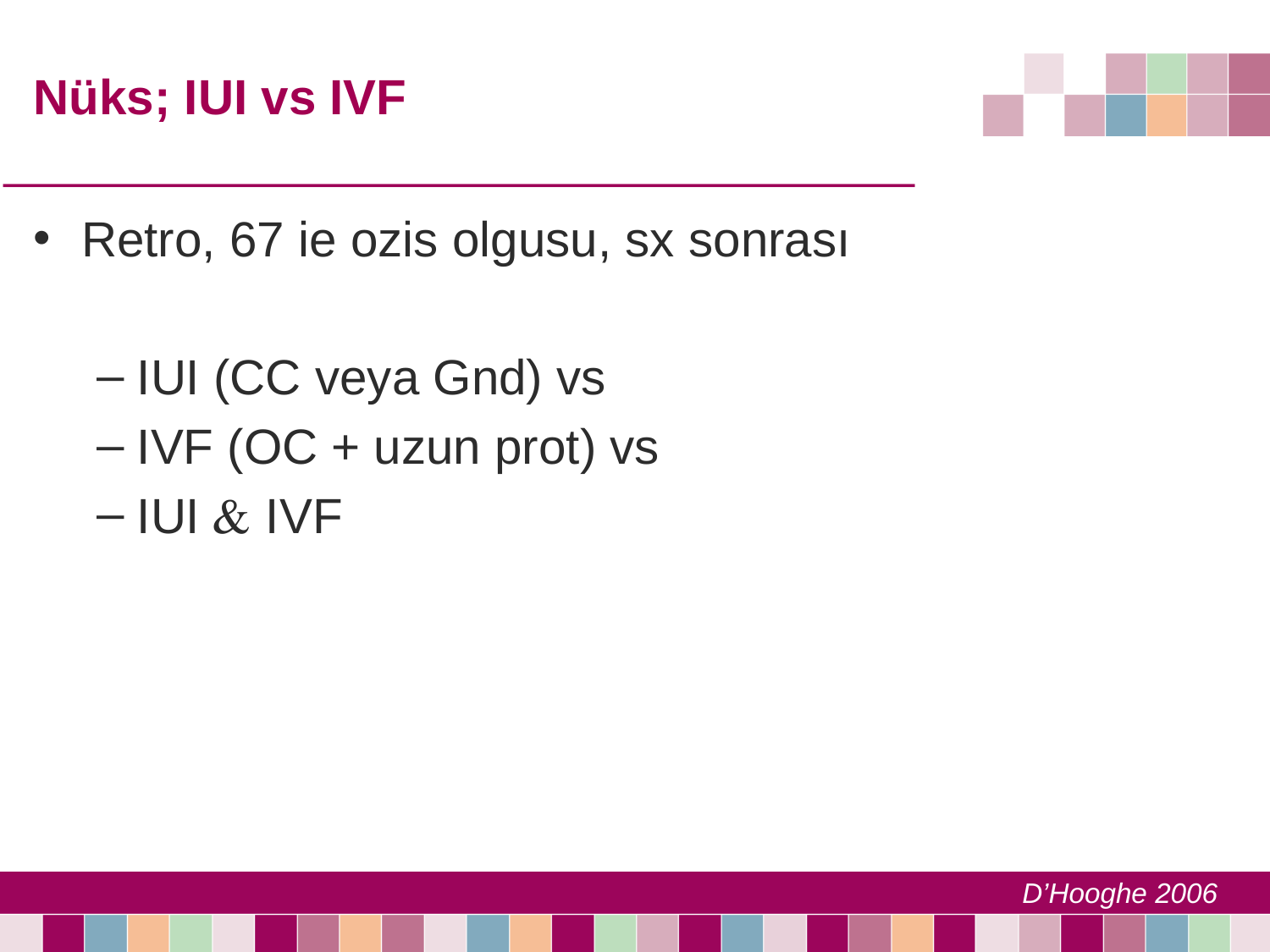

# Nüks; IUI vs IVF
Retro, 67 ie ozis olgusu, sx sonrası

IUI (CC veya Gnd) vs
IVF (OC + uzun prot) vs
IUI & IVF
D’Hooghe 2006